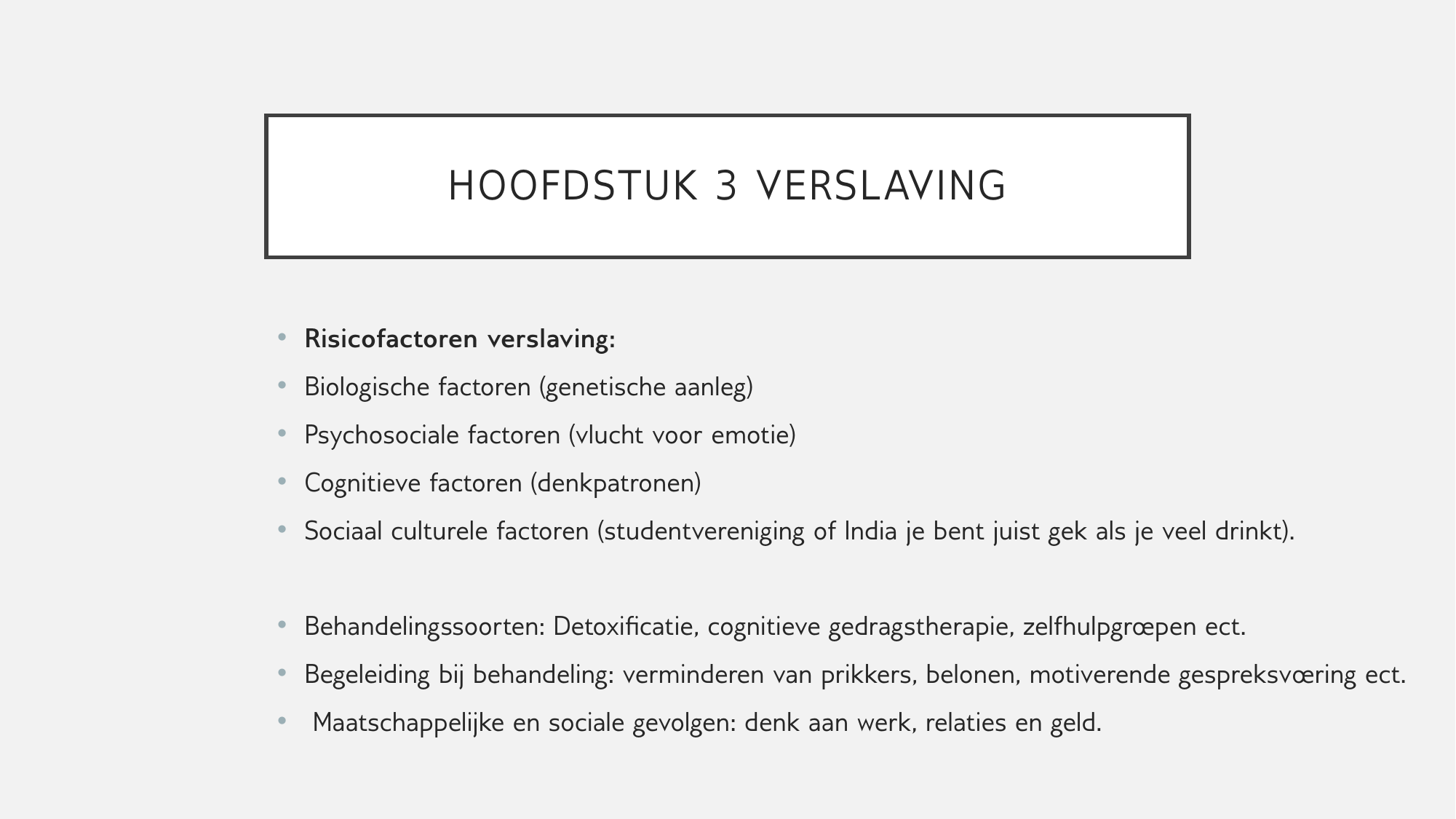

# Hoofdstuk 3 verslaving
Risicofactoren verslaving:
Biologische factoren (genetische aanleg)
Psychosociale factoren (vlucht voor emotie)
Cognitieve factoren (denkpatronen)
Sociaal culturele factoren (studentvereniging of India je bent juist gek als je veel drinkt).

Behandelingssoorten: Detoxificatie, cognitieve gedragstherapie, zelfhulpgroepen ect.
Begeleiding bij behandeling: verminderen van prikkers, belonen, motiverende gespreksvoering ect.
 Maatschappelijke en sociale gevolgen: denk aan werk, relaties en geld.